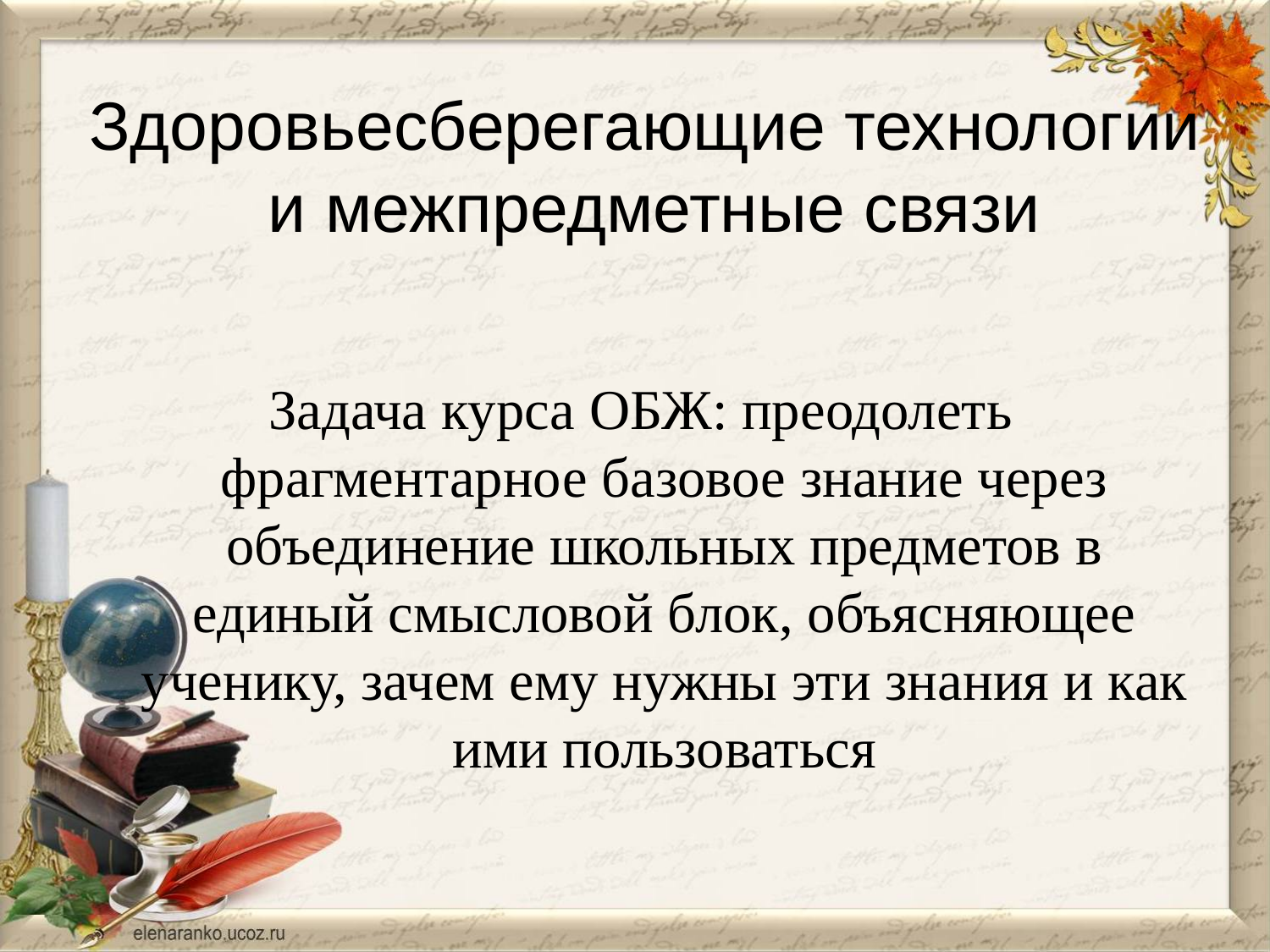

# Здоровьесберегающие технологии и межпредметные связи
Задача курса ОБЖ: преодолеть фрагментарное базовое знание через объединение школьных предметов в единый смысловой блок, объясняющее ученику, зачем ему нужны эти знания и как ими пользоваться